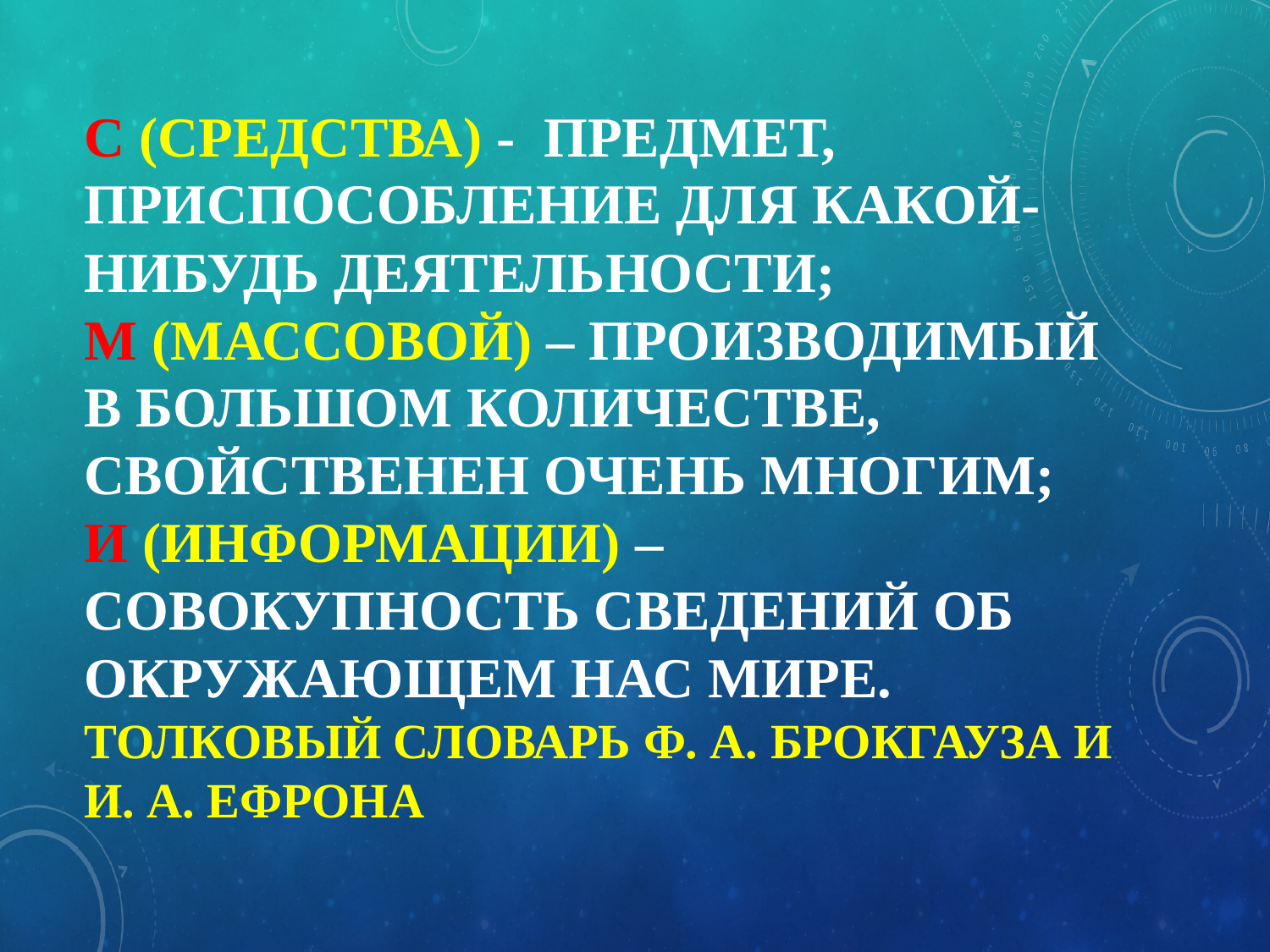

# с (средства) -  предмет, ПРИСПОСОБЛЕНИЕ ДЛЯ КАКОЙ-НИБУДЬ ДЕЯТЕЛЬНОСТИ; М (массовой) – производимый в большом количестве, свойственен очень многим; и (информации) – совокупность сведений об окружающем нас мире. Толковый словарь Ф. А. Брокгауза и И. А. Ефрона